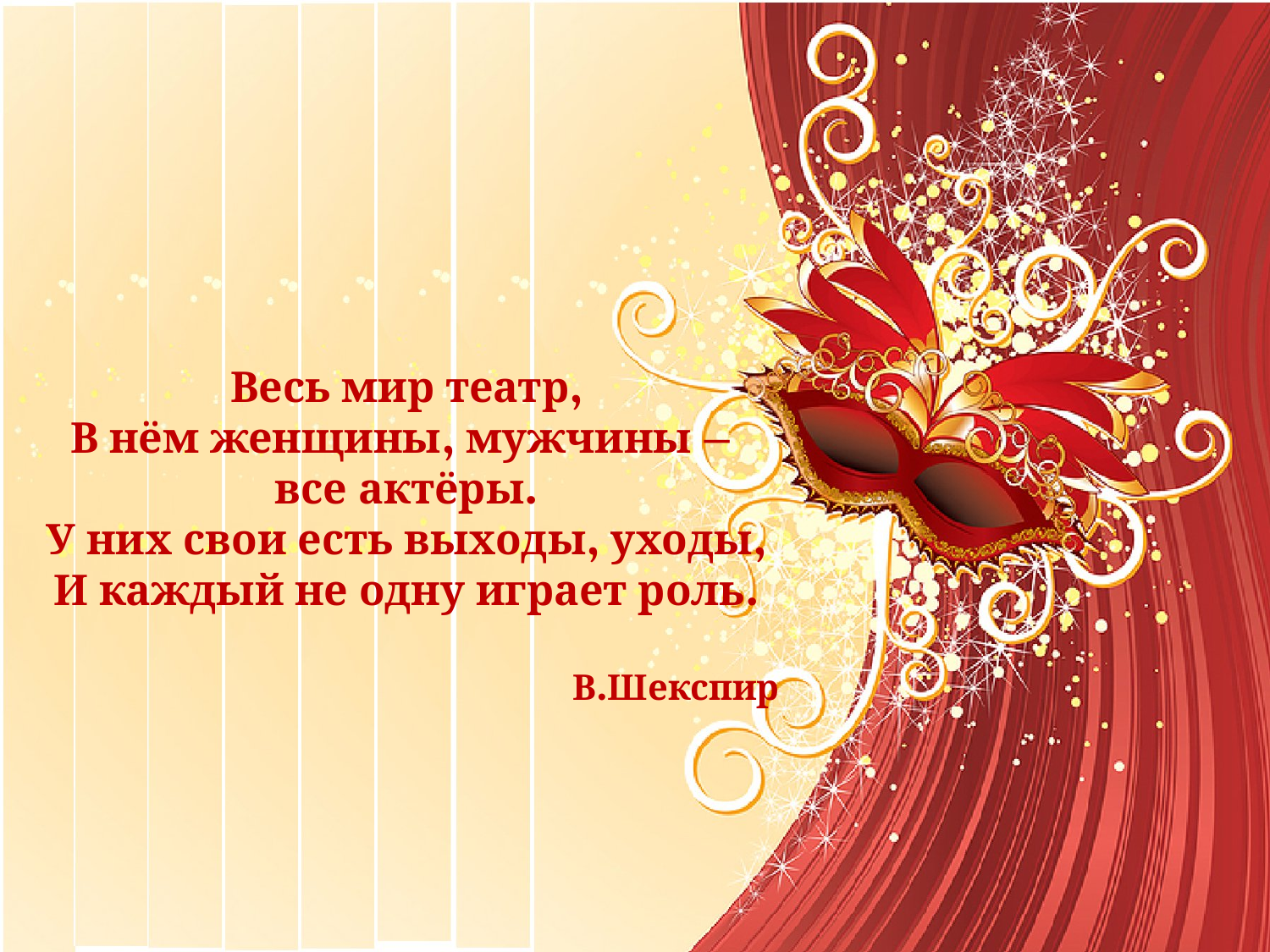

Весь мир театр,
В нём женщины, мужчины –
все актёры.
У них свои есть выходы, уходы,
И каждый не одну играет роль.

В.Шекспир